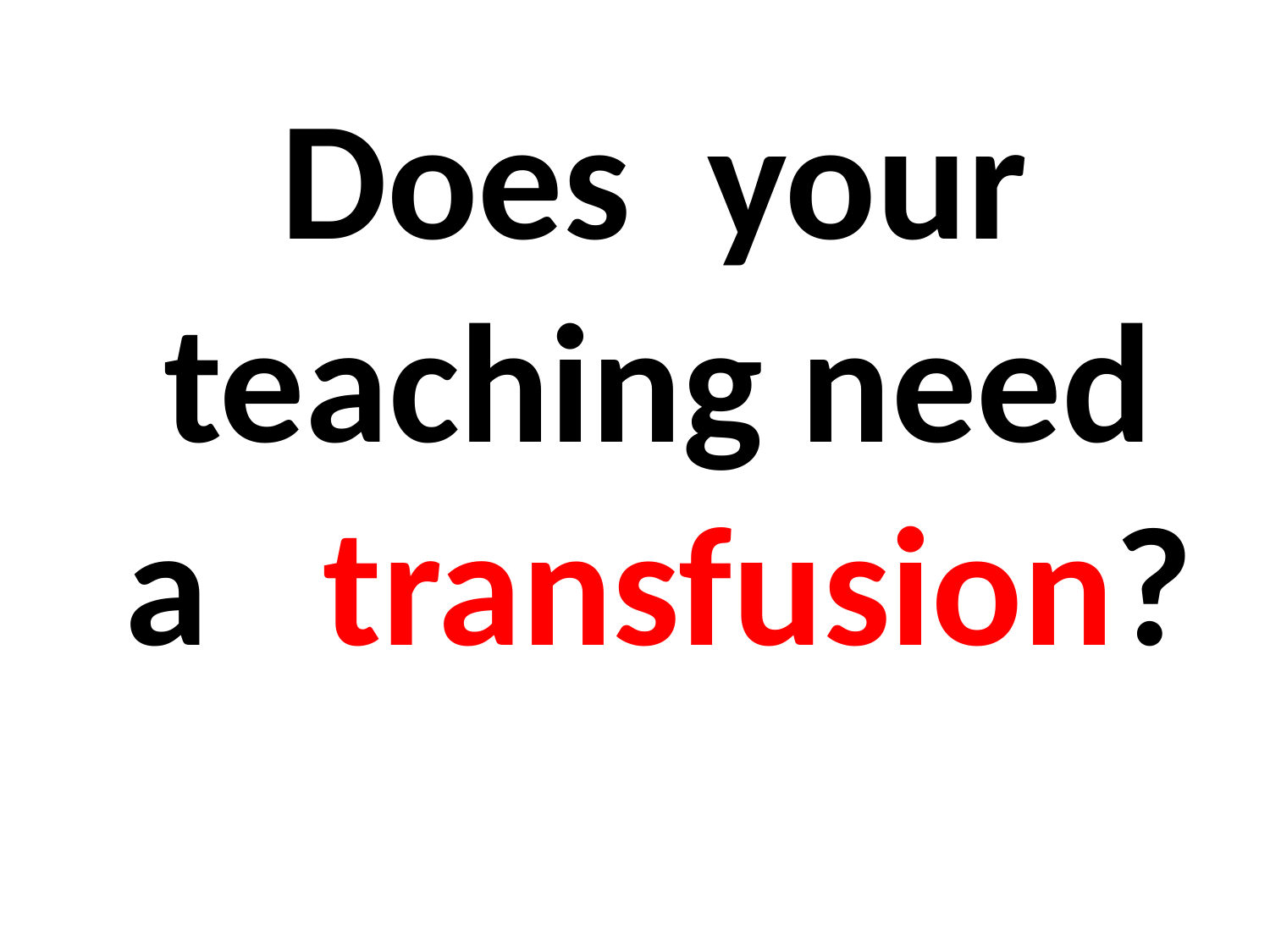

#
 Does  your teaching need a   transfusion?